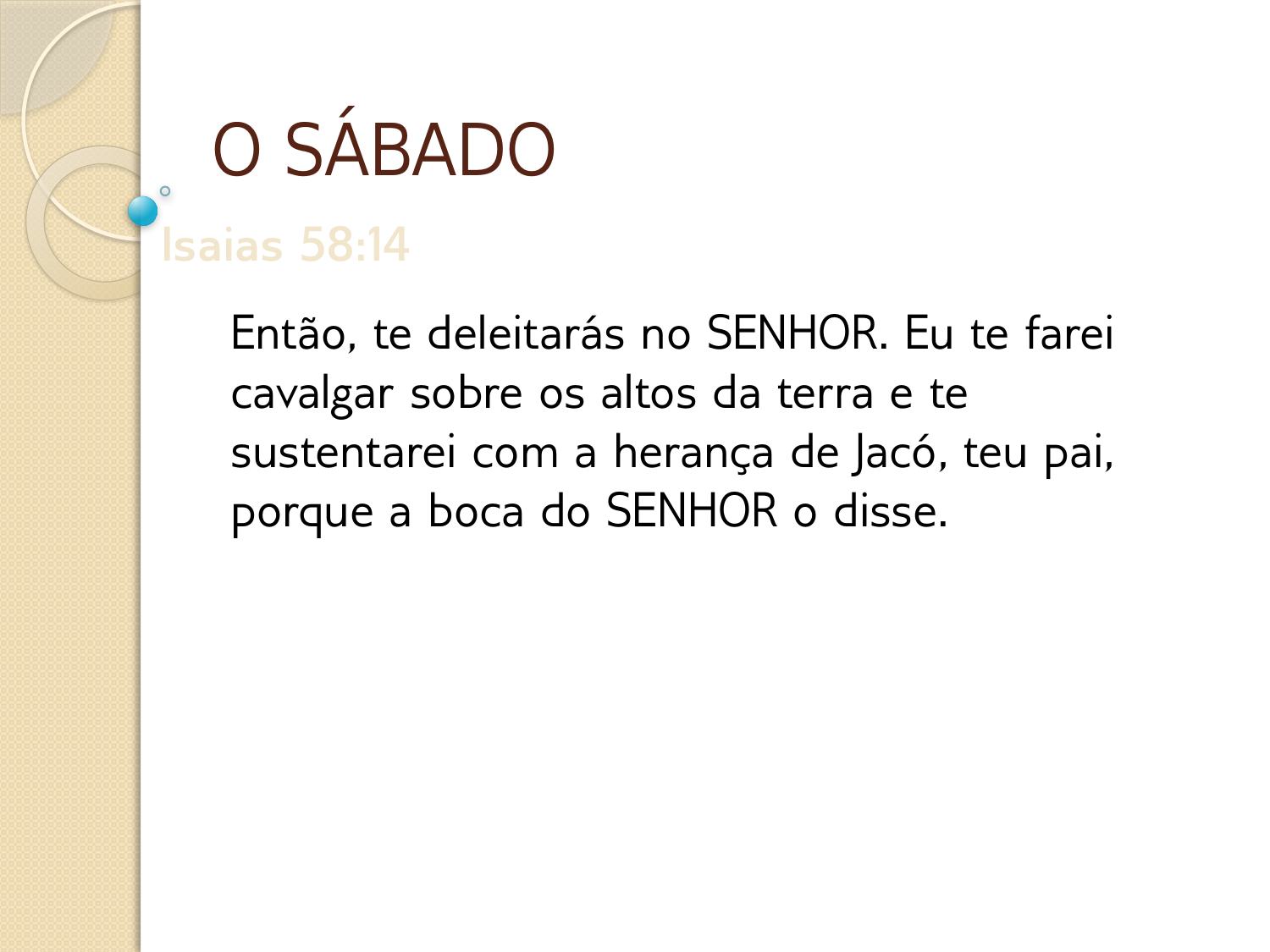

O SÁBADO
Isaias 58:14
Então, te deleitarás no SENHOR. Eu te farei cavalgar sobre os altos da terra e te sustentarei com a herança de Jacó, teu pai, porque a boca do SENHOR o disse.